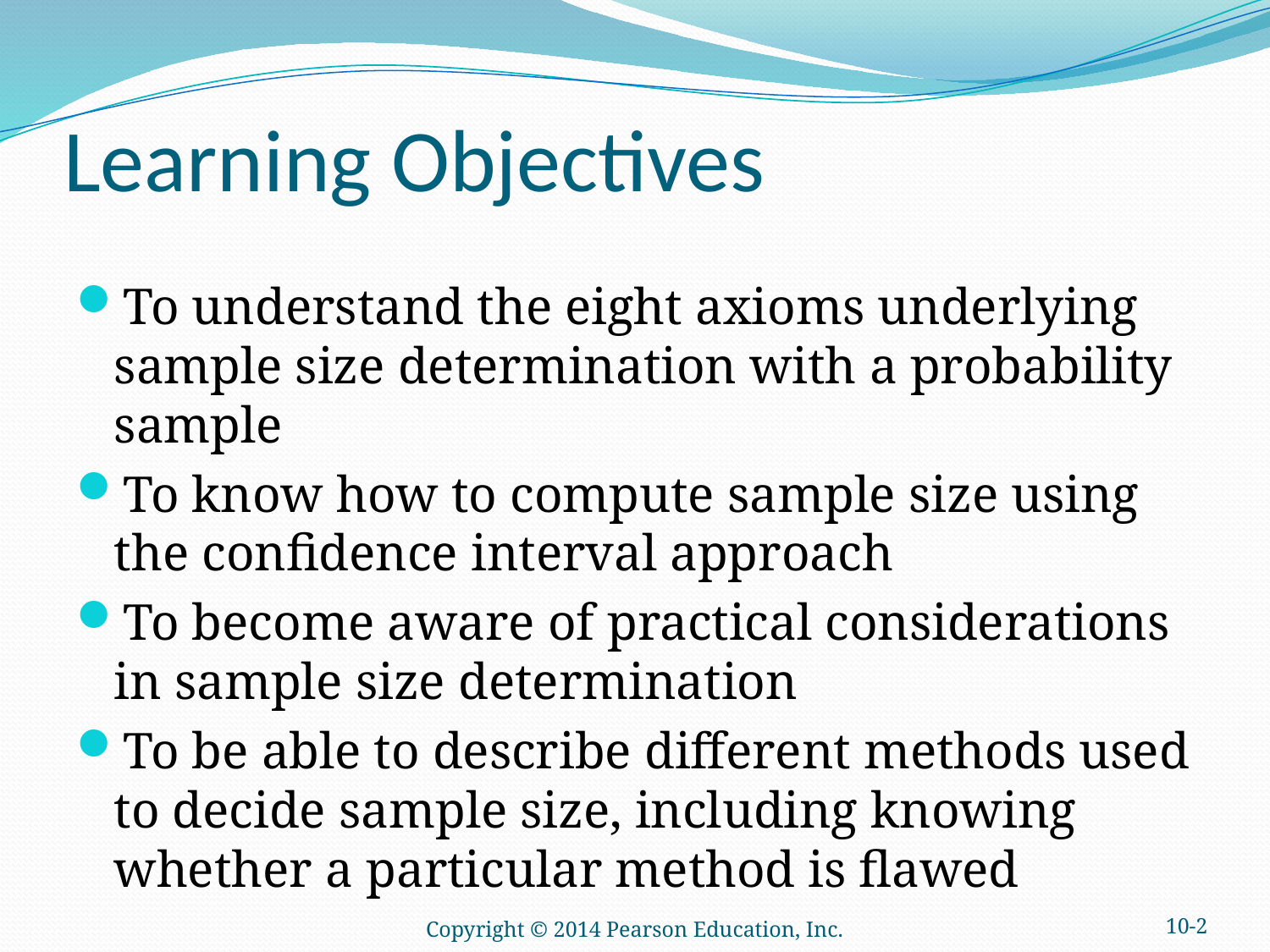

# Learning Objectives
To understand the eight axioms underlying sample size determination with a probability sample
To know how to compute sample size using the confidence interval approach
To become aware of practical considerations in sample size determination
To be able to describe different methods used to decide sample size, including knowing whether a particular method is flawed